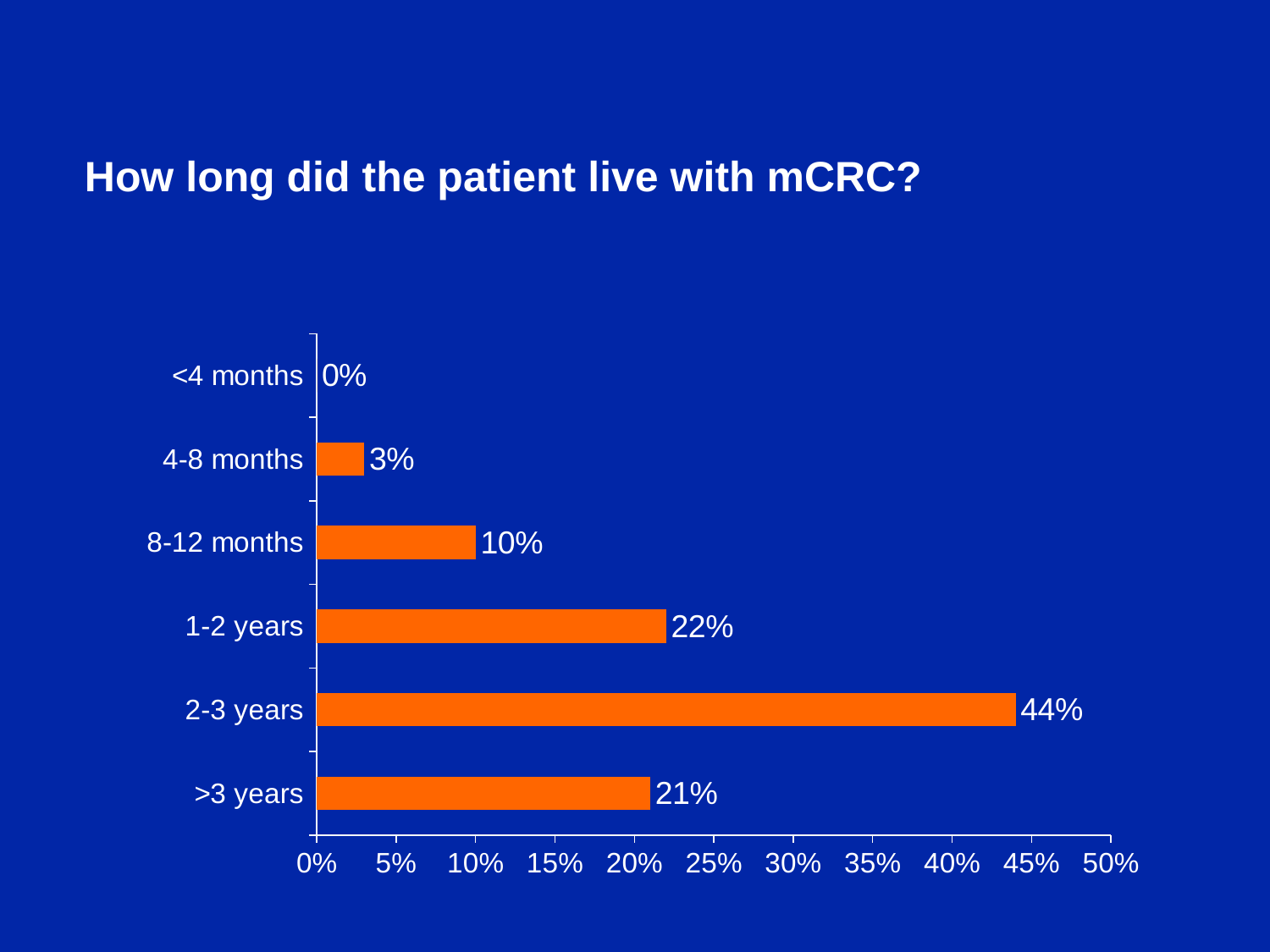

How long did the patient live with mCRC?

### Chart

| Category | Series 1 |
|---|---|
| >3 years | 0.21 |
| 2-3 years | 0.44 |
| 1-2 years | 0.22 |
| 8-12 months | 0.1 |
| 4-8 months | 0.03 |
| <4 months | 0.0 |